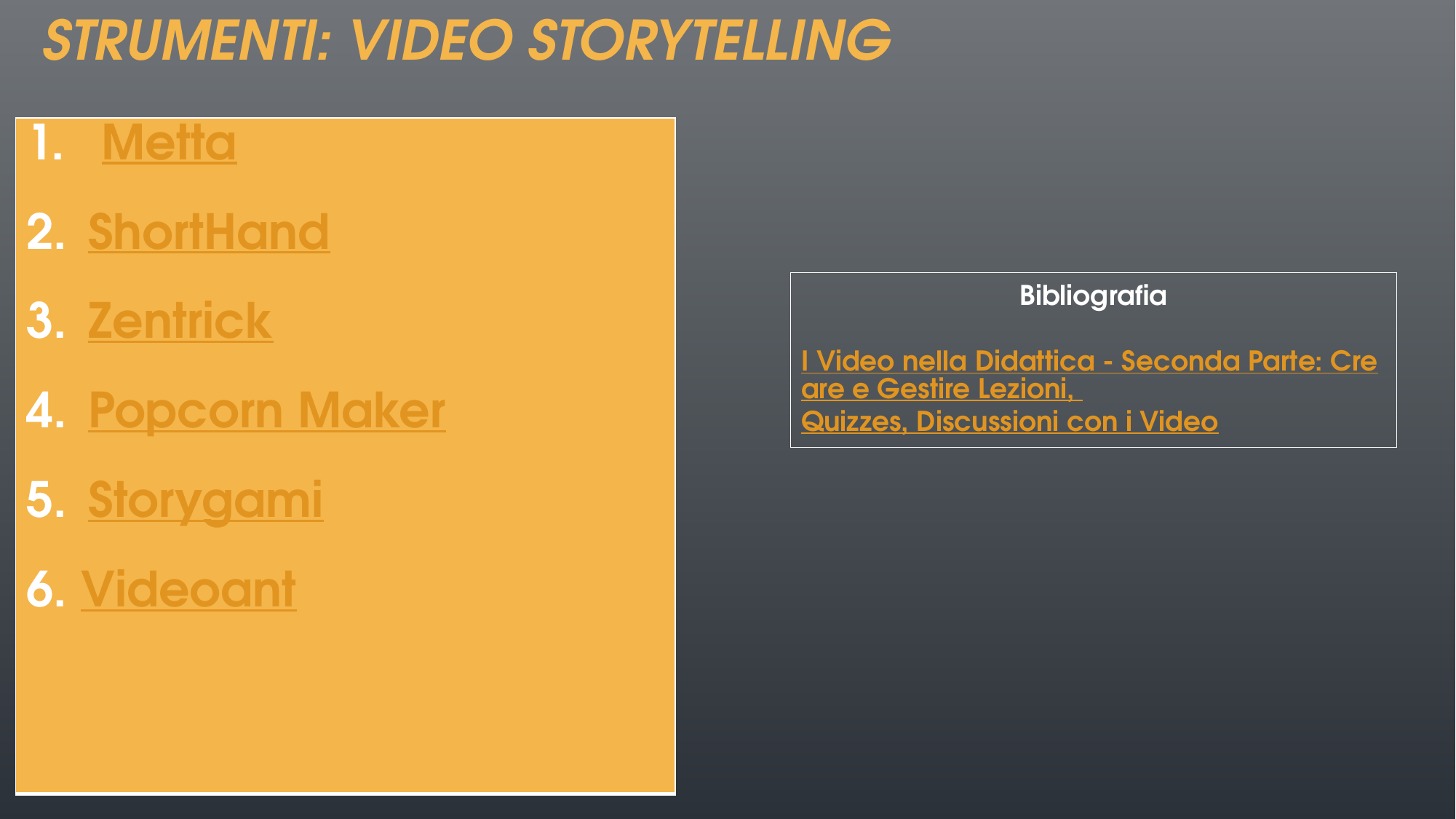

# Strumenti: VIDEO StorytellinG
| Metta ShortHand Zentrick Popcorn Maker Storygami 6. Videoant |
| --- |
Bibliografia

I Video nella Didattica - Seconda Parte: Creare e Gestire Lezioni, Quizzes, Discussioni con i Video